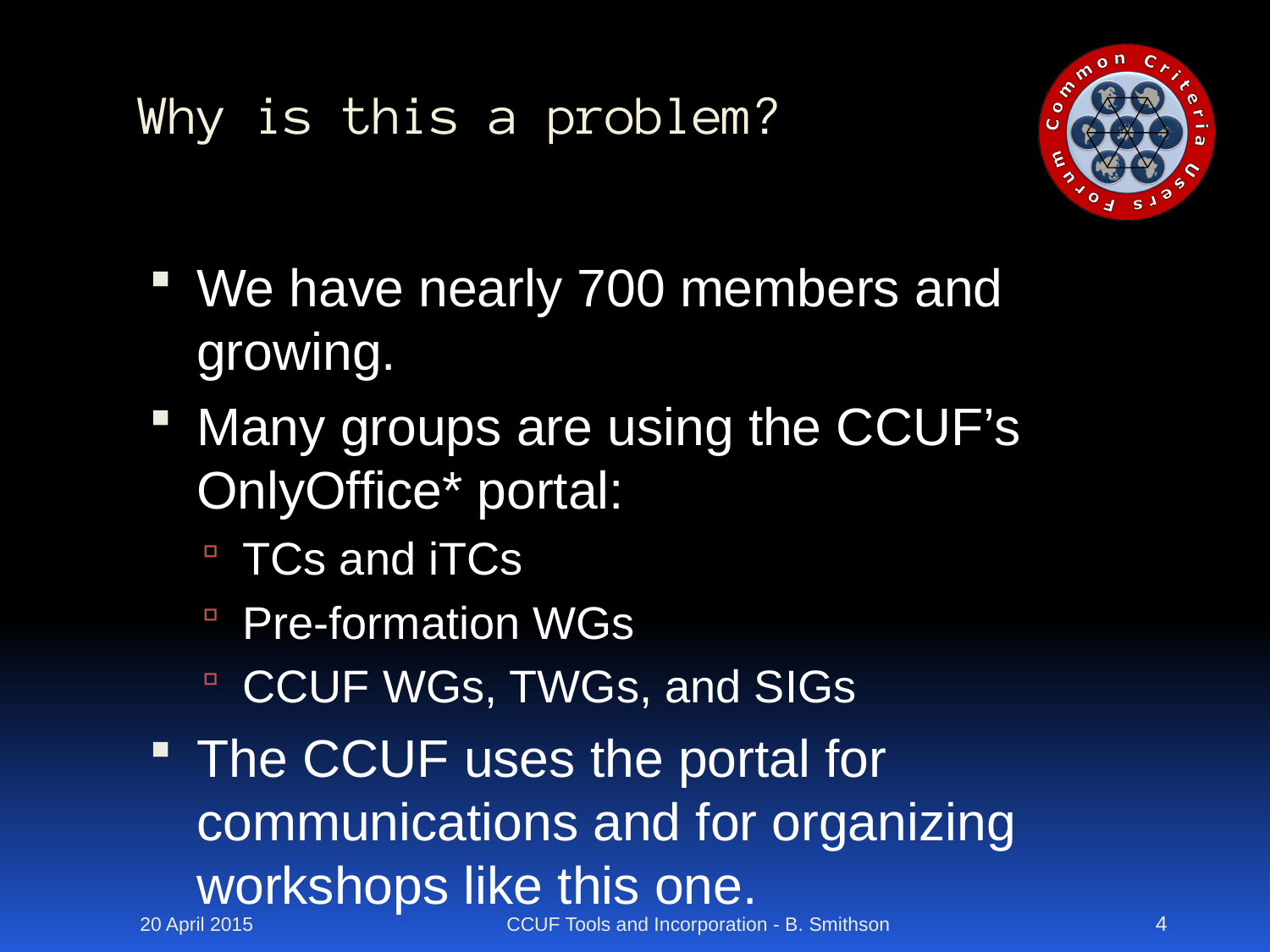

# Why is this a problem?
We have nearly 700 members and growing.
Many groups are using the CCUF’s OnlyOffice* portal:
TCs and iTCs
Pre-formation WGs
CCUF WGs, TWGs, and SIGs
The CCUF uses the portal for communications and for organizing workshops like this one.

20 April 2015
CCUF Tools and Incorporation - B. Smithson
4